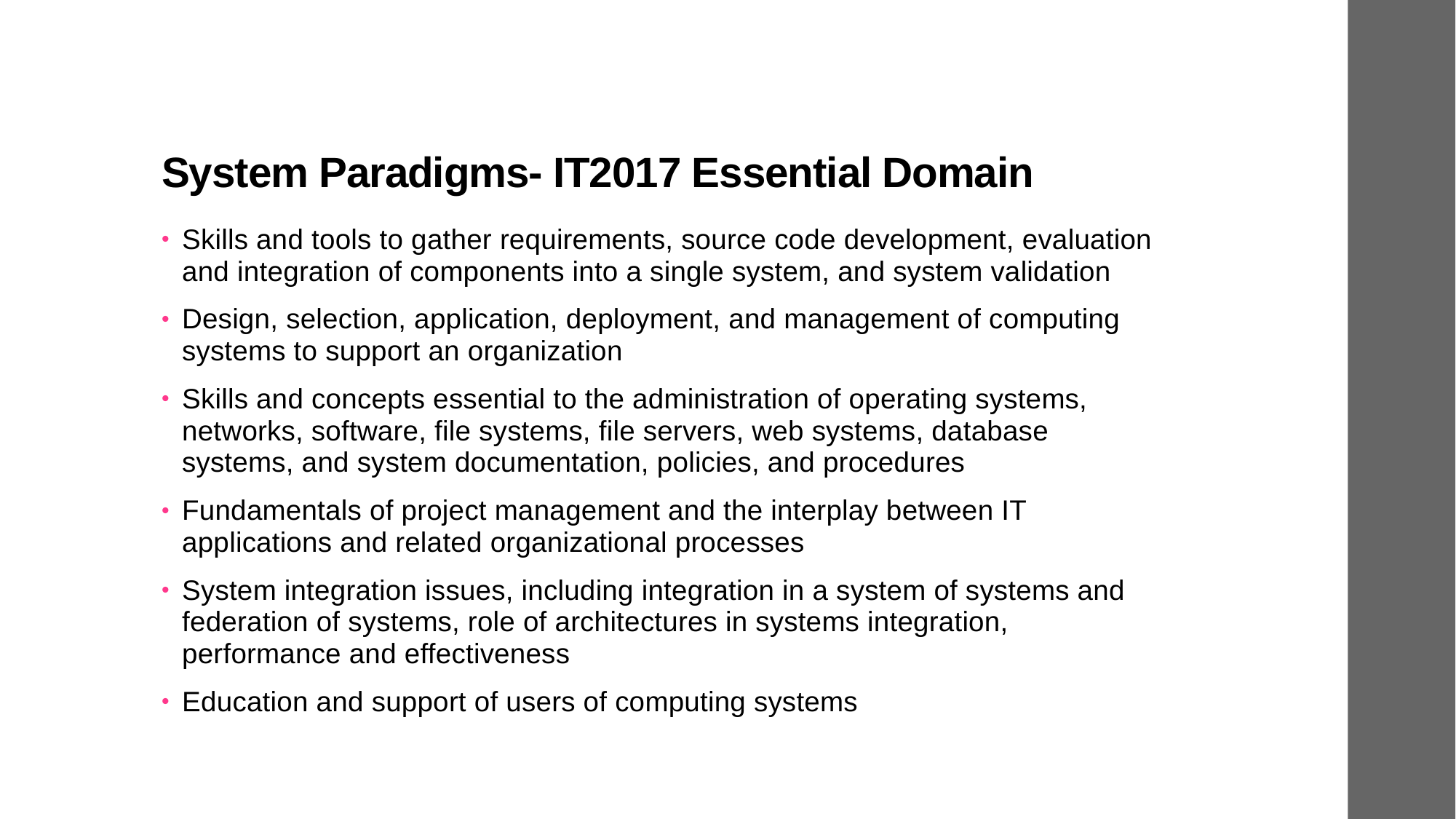

# System Paradigms- IT2017 Essential Domain
Skills and tools to gather requirements, source code development, evaluation and integration of components into a single system, and system validation
Design, selection, application, deployment, and management of computing systems to support an organization
Skills and concepts essential to the administration of operating systems, networks, software, file systems, file servers, web systems, database systems, and system documentation, policies, and procedures
Fundamentals of project management and the interplay between IT applications and related organizational processes
System integration issues, including integration in a system of systems and federation of systems, role of architectures in systems integration, performance and effectiveness
Education and support of users of computing systems